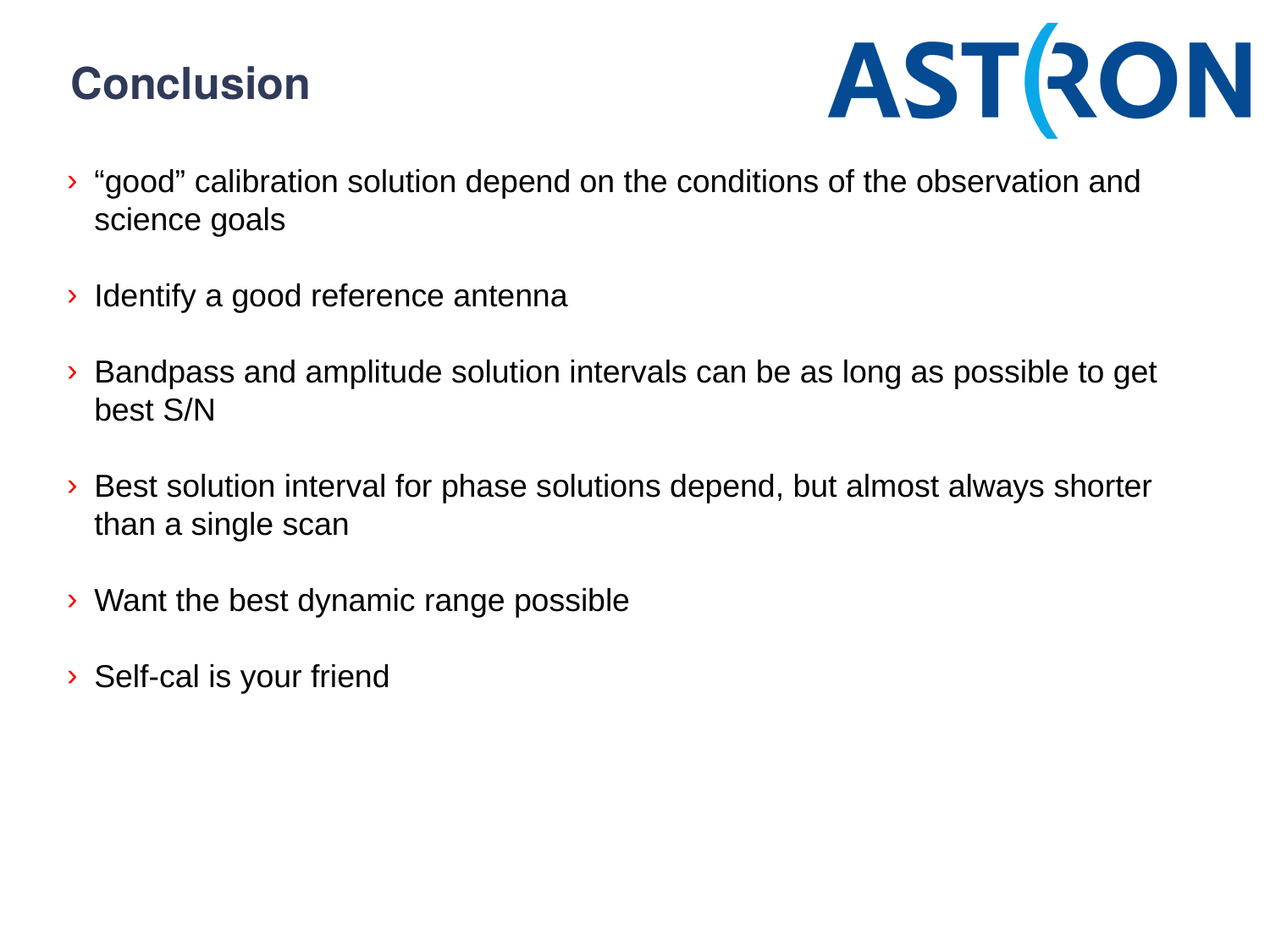

# Conclusion
“good” calibration solution depend on the conditions of the observation and science goals

Identify a good reference antenna

Bandpass and amplitude solution intervals can be as long as possible to get best S/N

Best solution interval for phase solutions depend, but almost always shorter than a single scan

Want the best dynamic range possible

Self-cal is your friend